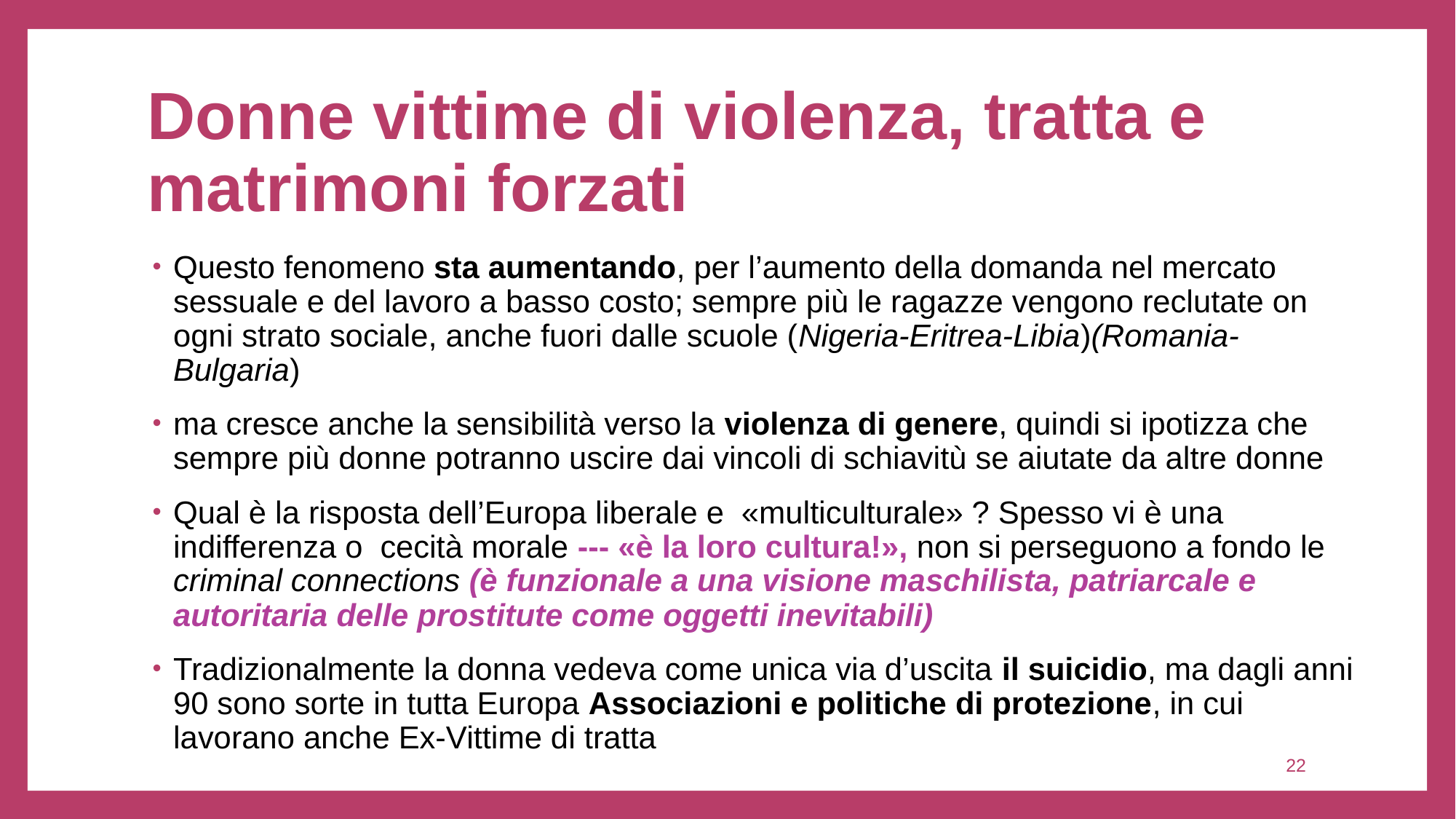

# Donne vittime di violenza, tratta e matrimoni forzati
Questo fenomeno sta aumentando, per l’aumento della domanda nel mercato sessuale e del lavoro a basso costo; sempre più le ragazze vengono reclutate on ogni strato sociale, anche fuori dalle scuole (Nigeria-Eritrea-Libia)(Romania-Bulgaria)
ma cresce anche la sensibilità verso la violenza di genere, quindi si ipotizza che sempre più donne potranno uscire dai vincoli di schiavitù se aiutate da altre donne
Qual è la risposta dell’Europa liberale e  «multiculturale» ? Spesso vi è una indifferenza o  cecità morale --- «è la loro cultura!», non si perseguono a fondo le criminal connections (è funzionale a una visione maschilista, patriarcale e autoritaria delle prostitute come oggetti inevitabili)
Tradizionalmente la donna vedeva come unica via d’uscita il suicidio, ma dagli anni 90 sono sorte in tutta Europa Associazioni e politiche di protezione, in cui lavorano anche Ex-Vittime di tratta

22